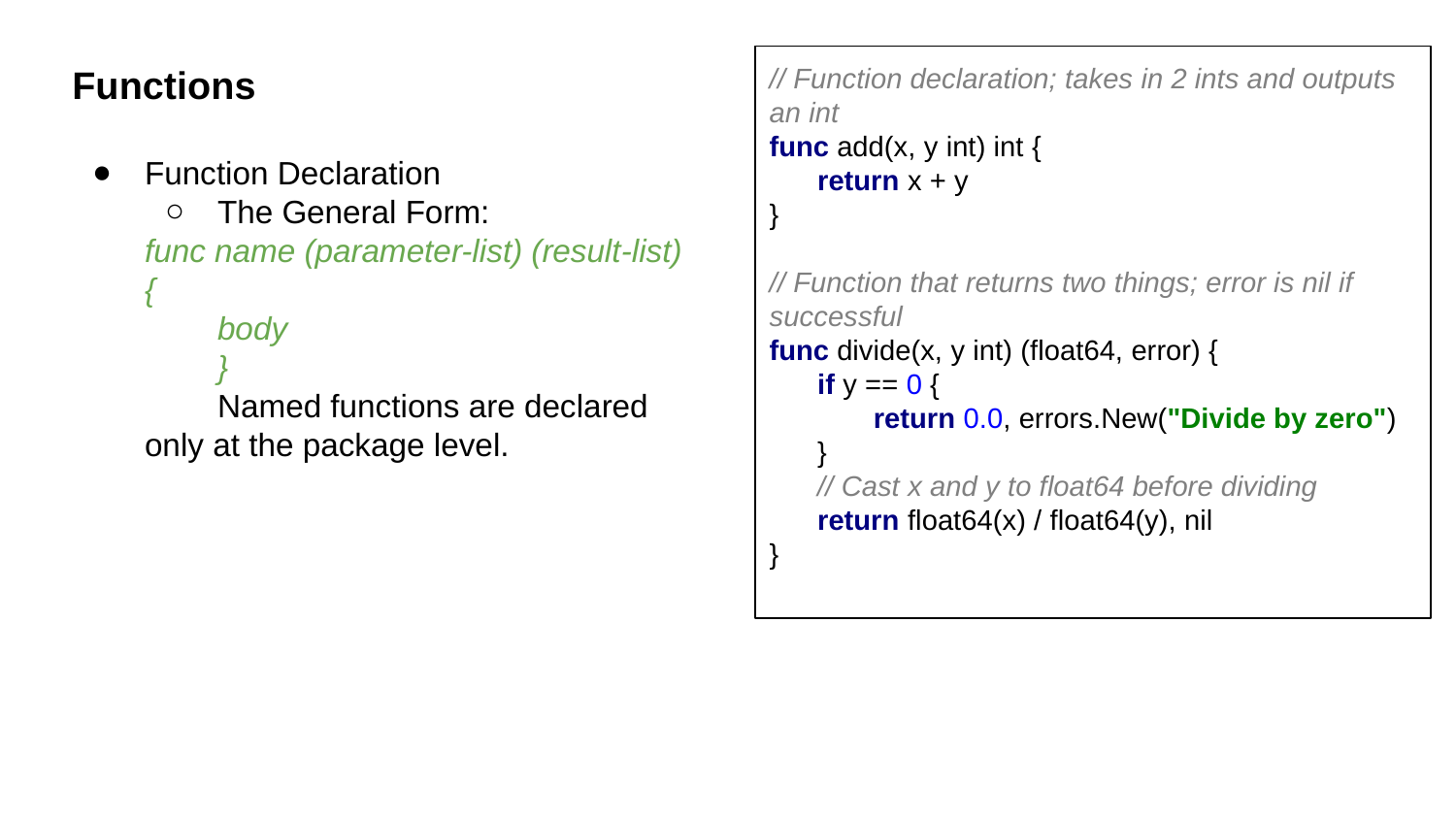

Functions
// Function declaration; takes in 2 ints and outputs an int
func add(x, y int) int {
      return x + y
}

// Function that returns two things; error is nil if successful
func divide(x, y int) (float64, error) {
      if y == 0 {
             return 0.0, errors.New("Divide by zero")
      }
      // Cast x and y to float64 before dividing
      return float64(x) / float64(y), nil
}

Function Declaration
The General Form:
func name (parameter-list) (result-list) {
body
}
Named functions are declared only at the package level.